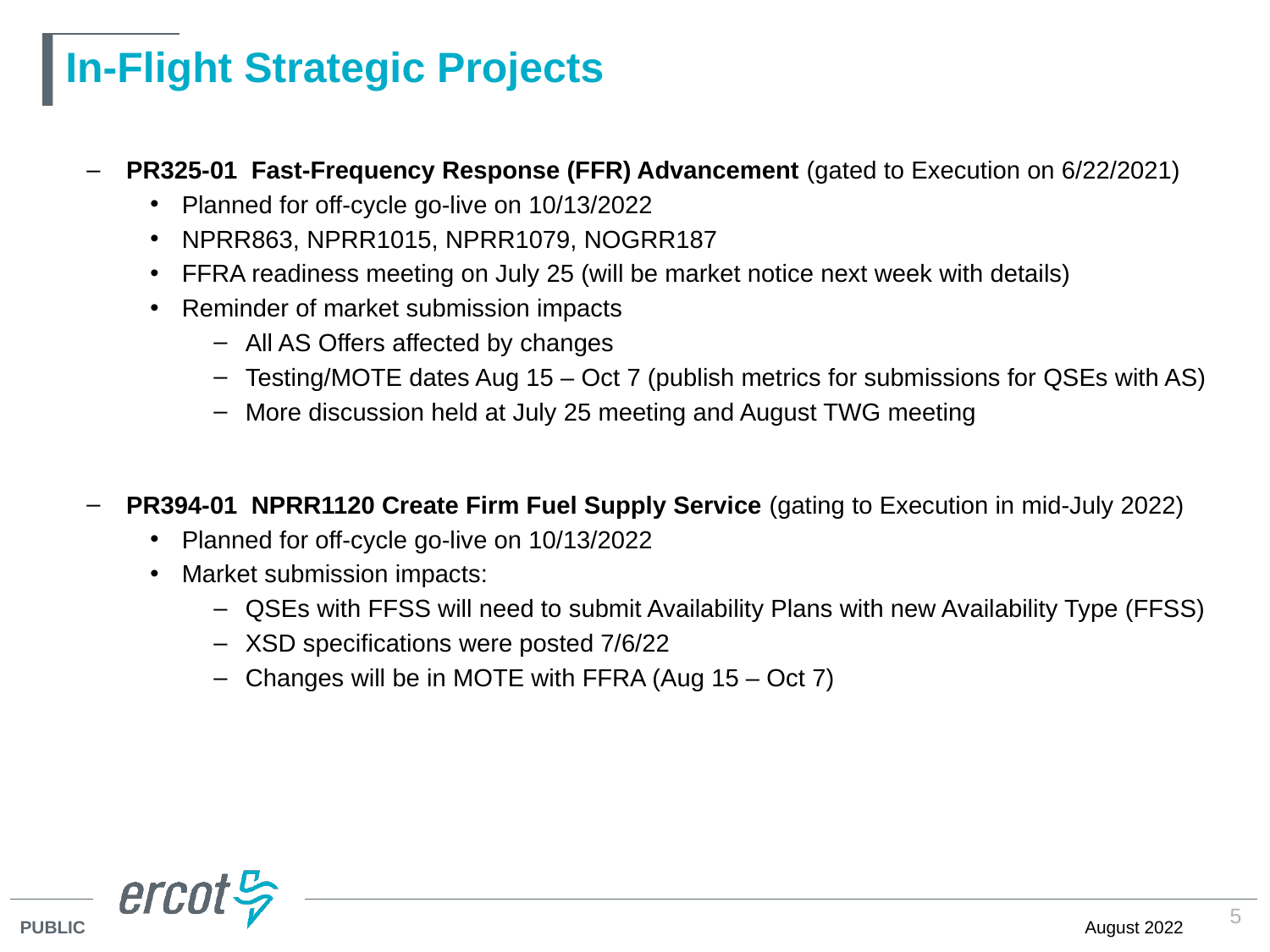

# In-Flight Strategic Projects
PR325-01  Fast-Frequency Response (FFR) Advancement (gated to Execution on 6/22/2021)
Planned for off-cycle go-live on 10/13/2022
NPRR863, NPRR1015, NPRR1079, NOGRR187
FFRA readiness meeting on July 25 (will be market notice next week with details)
Reminder of market submission impacts
All AS Offers affected by changes
Testing/MOTE dates Aug 15 – Oct 7 (publish metrics for submissions for QSEs with AS)
More discussion held at July 25 meeting and August TWG meeting

PR394-01  NPRR1120 Create Firm Fuel Supply Service (gating to Execution in mid-July 2022)
Planned for off-cycle go-live on 10/13/2022
Market submission impacts:
QSEs with FFSS will need to submit Availability Plans with new Availability Type (FFSS)
XSD specifications were posted 7/6/22
Changes will be in MOTE with FFRA (Aug 15 – Oct 7)
5